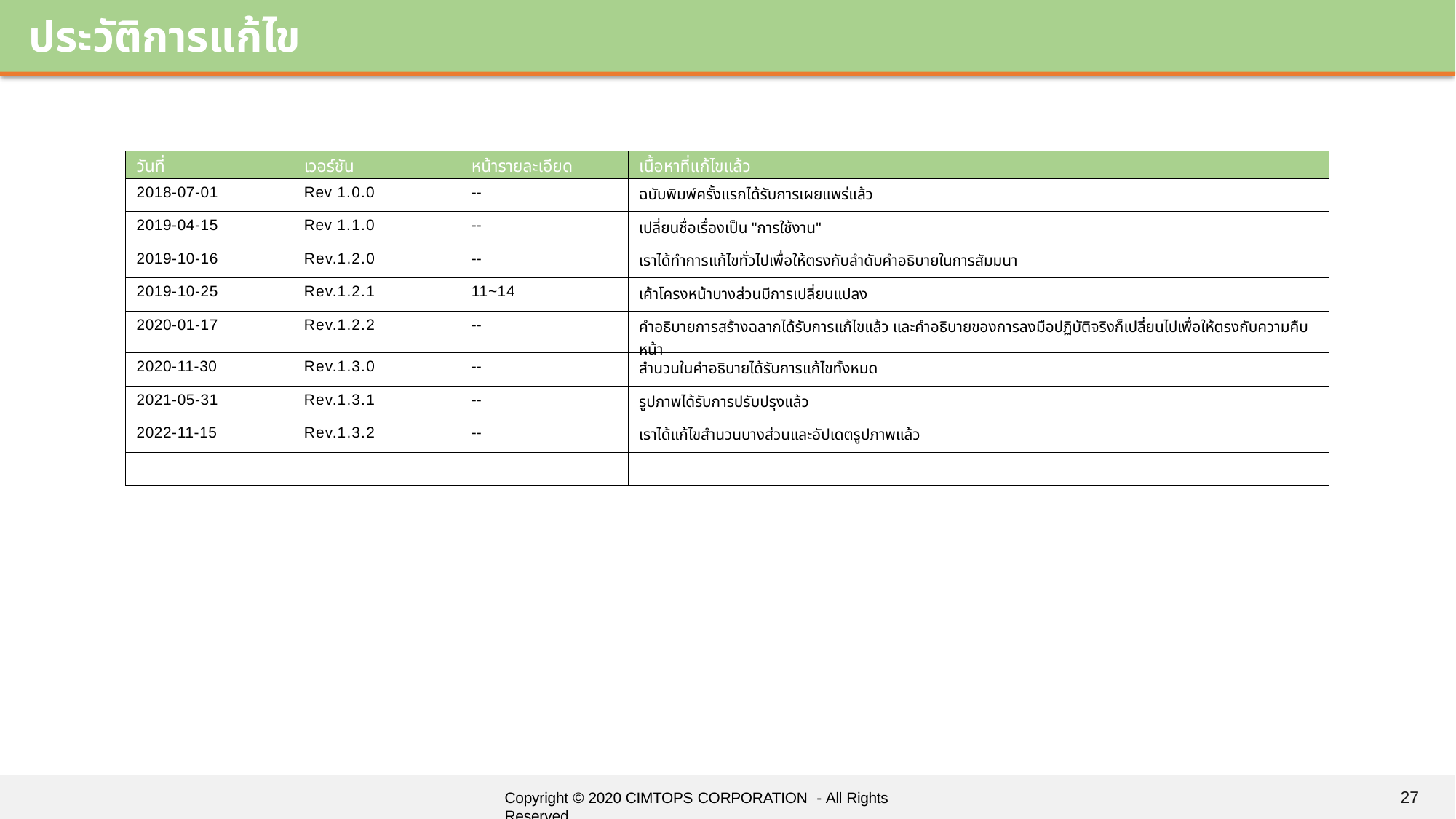

# ประวัติการแก้ไข
| วันที่ | เวอร์ชัน | หน้ารายละเอียด | เนื้อหาที่แก้ไขแล้ว |
| --- | --- | --- | --- |
| 2018-07-01 | Rev 1.0.0 | -- | ฉบับพิมพ์ครั้งแรกได้รับการเผยแพร่แล้ว |
| 2019-04-15 | Rev 1.1.0 | -- | เปลี่ยนชื่อเรื่องเป็น "การใช้งาน" |
| 2019-10-16 | Rev.1.2.0 | -- | เราได้ทำการแก้ไขทั่วไปเพื่อให้ตรงกับลำดับคำอธิบายในการสัมมนา |
| 2019-10-25 | Rev.1.2.1 | 11~14 | เค้าโครงหน้าบางส่วนมีการเปลี่ยนแปลง |
| 2020-01-17 | Rev.1.2.2 | -- | คำอธิบายการสร้างฉลากได้รับการแก้ไขแล้ว และคำอธิบายของการลงมือปฏิบัติจริงก็เปลี่ยนไปเพื่อให้ตรงกับความคืบหน้า |
| 2020-11-30 | Rev.1.3.0 | -- | สำนวนในคำอธิบายได้รับการแก้ไขทั้งหมด |
| 2021-05-31 | Rev.1.3.1 | -- | รูปภาพได้รับการปรับปรุงแล้ว |
| 2022-11-15 | Rev.1.3.2 | -- | เราได้แก้ไขสำนวนบางส่วนและอัปเดตรูปภาพแล้ว |
|  |  |  |  |
27
Copyright © 2020 CIMTOPS CORPORATION - All Rights Reserved.